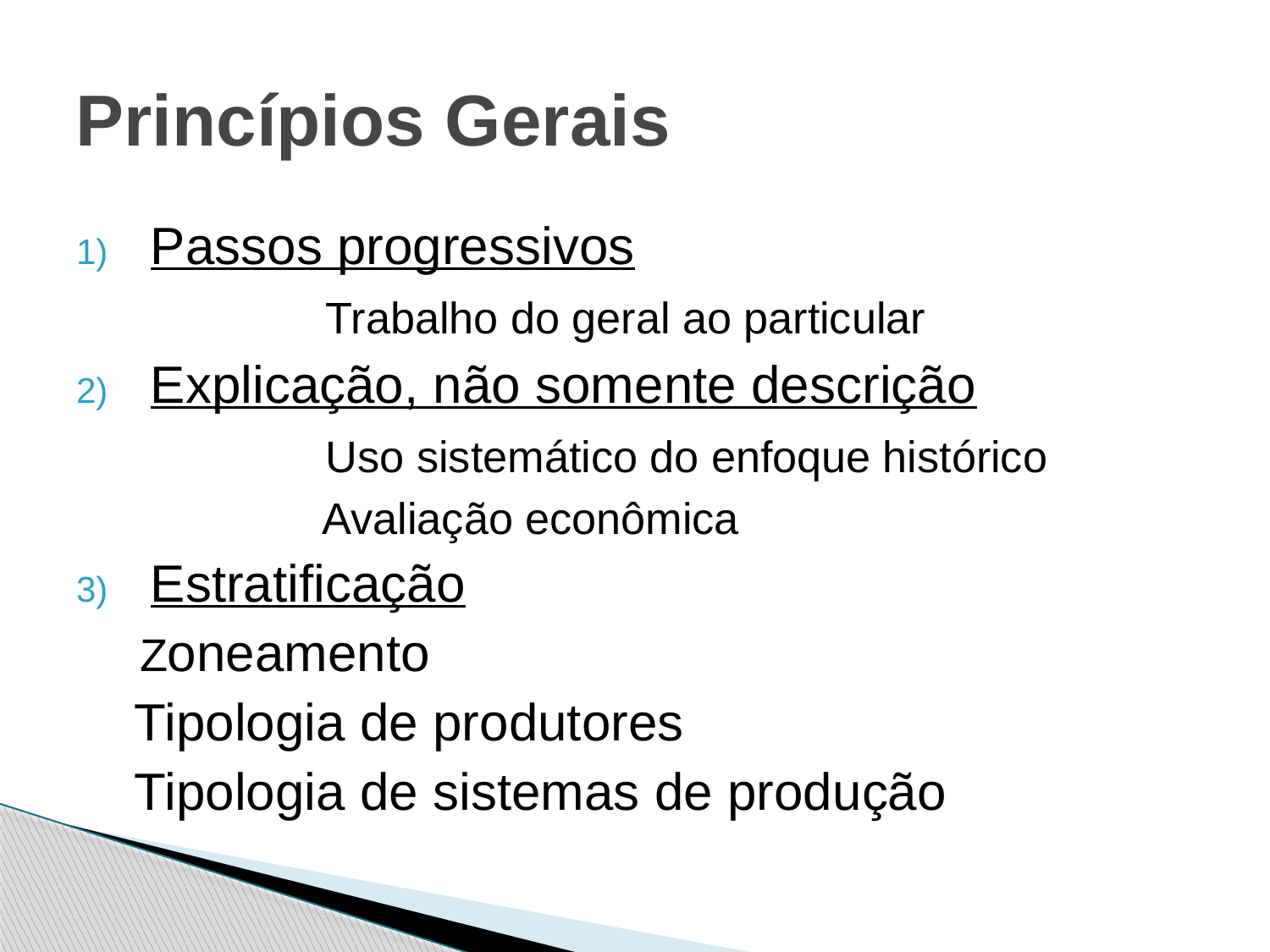

# Princípios Gerais
Passos progressivos
	            Trabalho do geral ao particular
Explicação, não somente descrição
	            Uso sistemático do enfoque histórico
	              Avaliação econômica
Estratificação
     Zoneamento
    Tipologia de produtores
    Tipologia de sistemas de produção